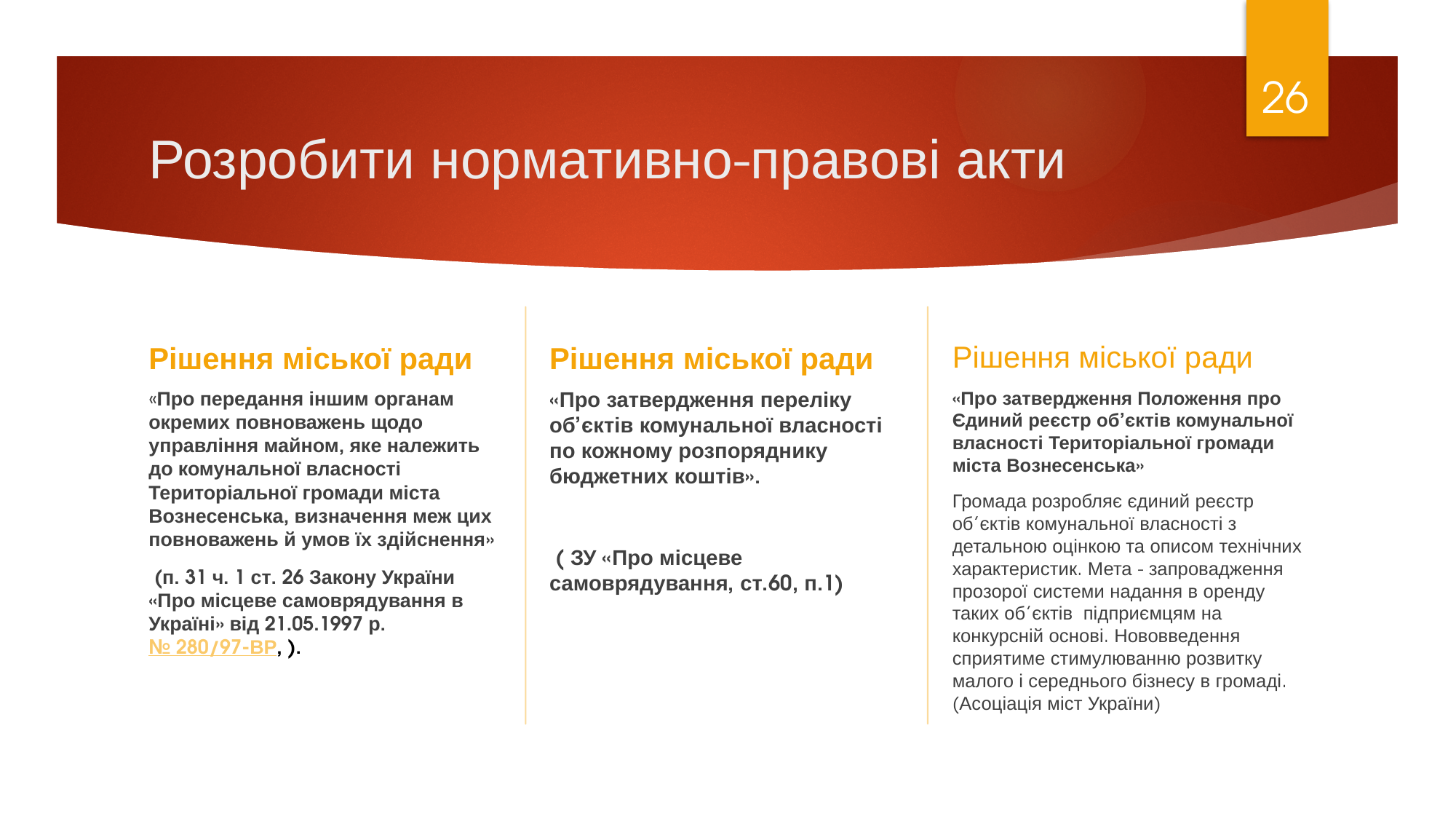

26
# Розробити нормативно-правові акти
Рішення міської ради
Рішення міської ради
Рішення міської ради
«Про передання іншим органам окремих повноважень щодо управління майном, яке належить до комунальної власності Територіальної громади міста Вознесенська, визначення меж цих повноважень й умов їх здійснення»
 (п. 31 ч. 1 ст. 26 Закону України «Про місцеве самоврядування в Україні» від 21.05.1997 р. № 280/97-ВР, ).

«Про затвердження переліку об’єктів комунальної власності  по кожному розпоряднику бюджетних коштів».

 ( ЗУ «Про місцеве самоврядування, ст.60, п.1)

«Про затвердження Положення про Єдиний реєстр об’єктів комунальної власності Територіальної громади міста Вознесенська»
Громада розробляє єдиний реєстр об’єктів комунальної власності з детальною оцінкою та описом технічних характеристик. Мета - запровадження прозорої системи надання в оренду таких об’єктів  підприємцям на конкурсній основі. Нововведення сприятиме стимулюванню розвитку малого і середнього бізнесу в громаді. (Асоціація міст України)